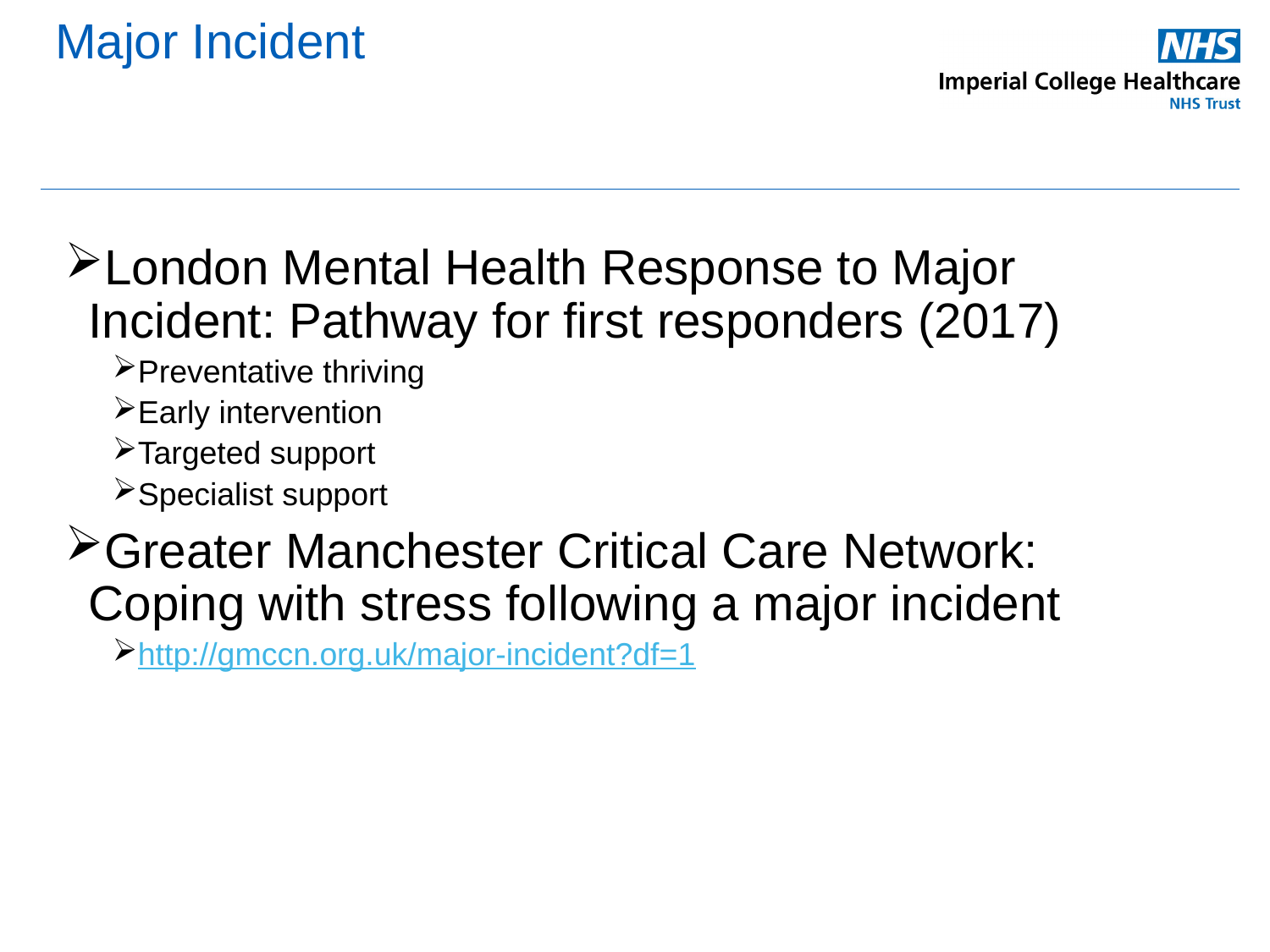

# Major Incident
London Mental Health Response to Major Incident: Pathway for first responders (2017)
Preventative thriving
Early intervention
Targeted support
Specialist support
Greater Manchester Critical Care Network: Coping with stress following a major incident
http://gmccn.org.uk/major-incident?df=1